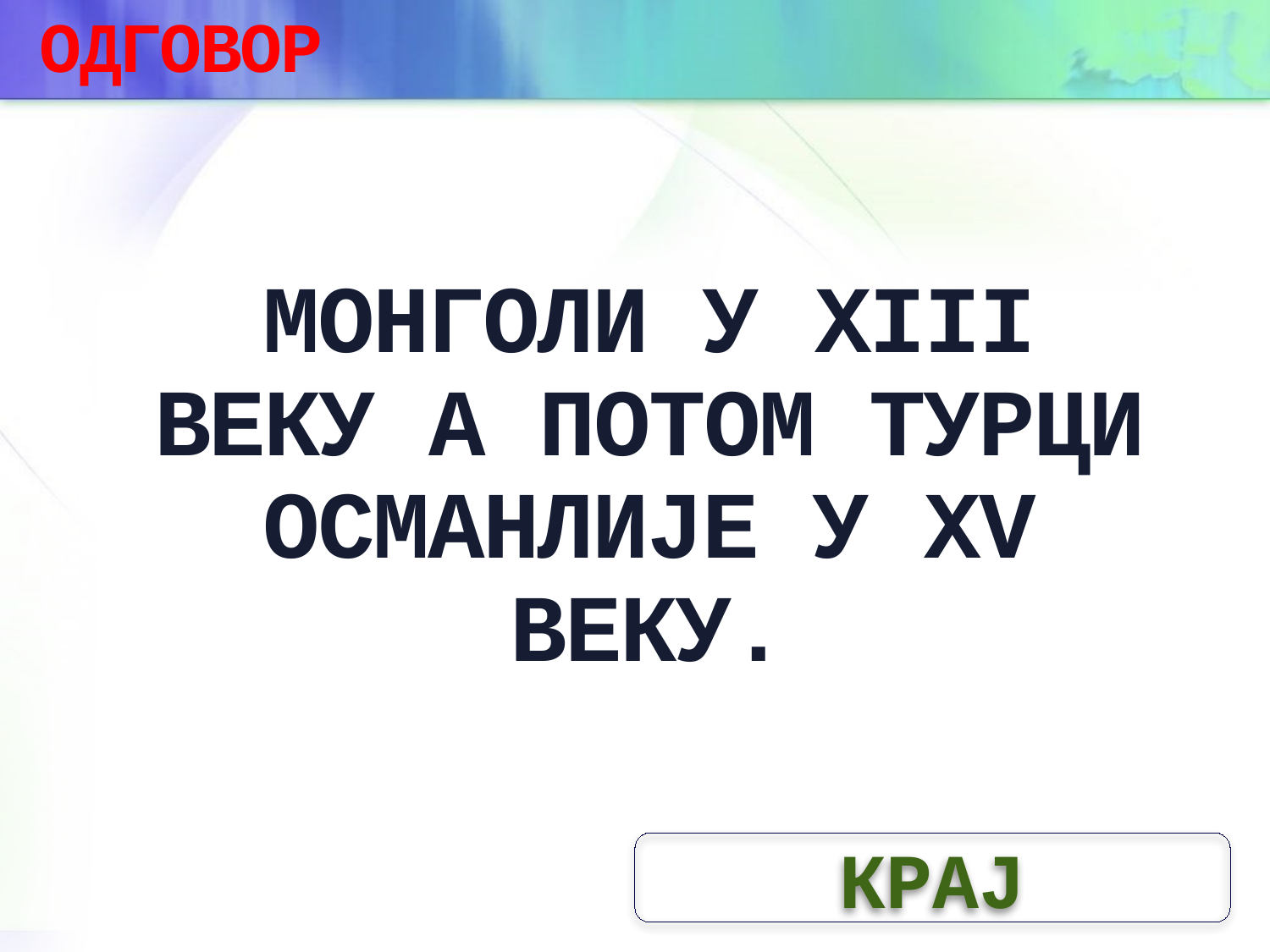

ОДГОВОР
МОНГОЛИ У XIII ВЕКУ А ПОТОМ ТУРЦИ ОСМАНЛИЈЕ У XV ВЕКУ.
КРАЈ